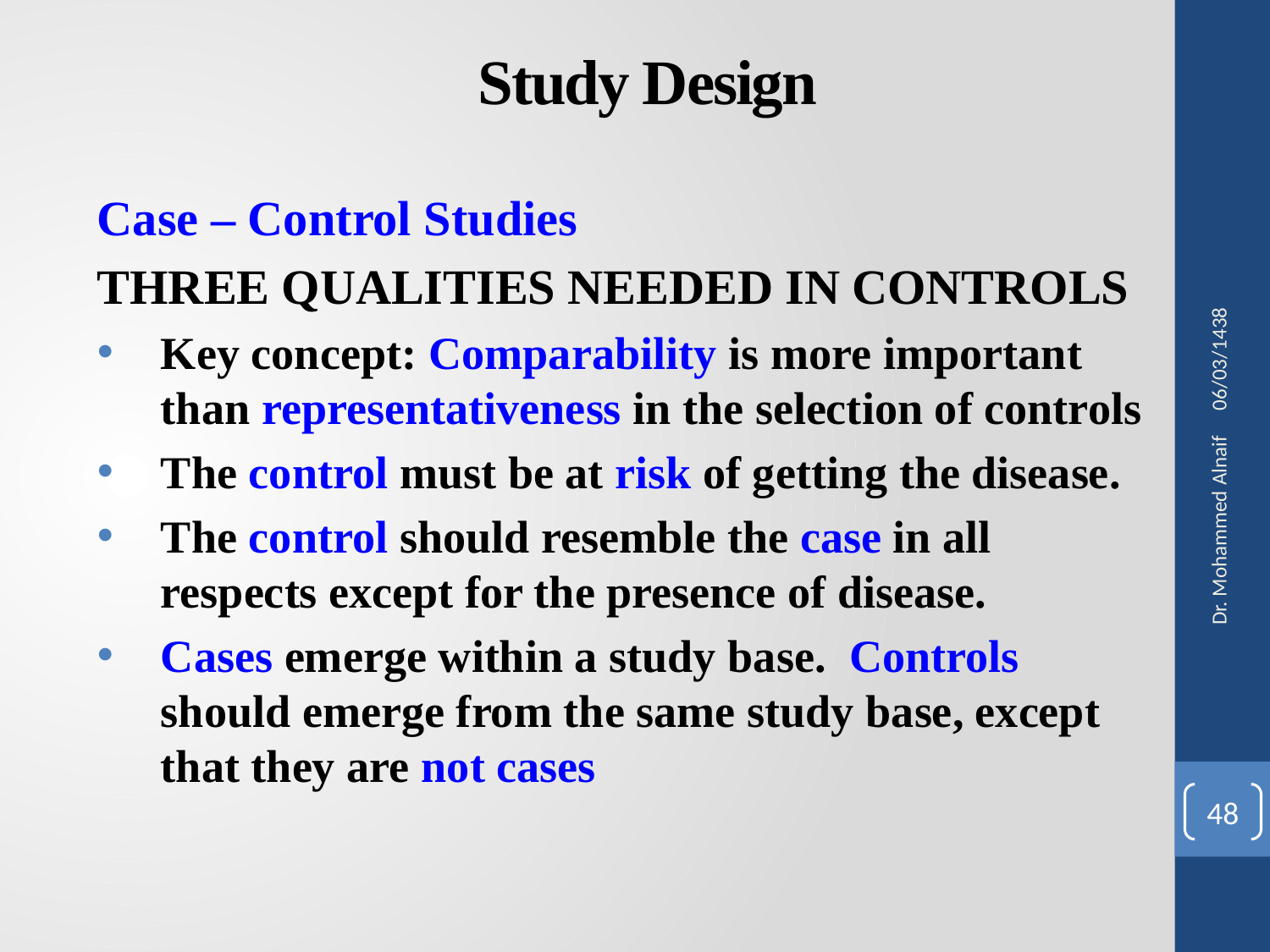

# Study Design
Case – Control Studies
THREE QUALITIES NEEDED IN CONTROLS
Key concept: Comparability is more important than representativeness in the selection of controls
The control must be at risk of getting the disease.
The control should resemble the case in all respects except for the presence of disease.
Cases emerge within a study base.  Controls should emerge from the same study base, except that they are not cases
06/03/1438
Dr. Mohammed Alnaif
48